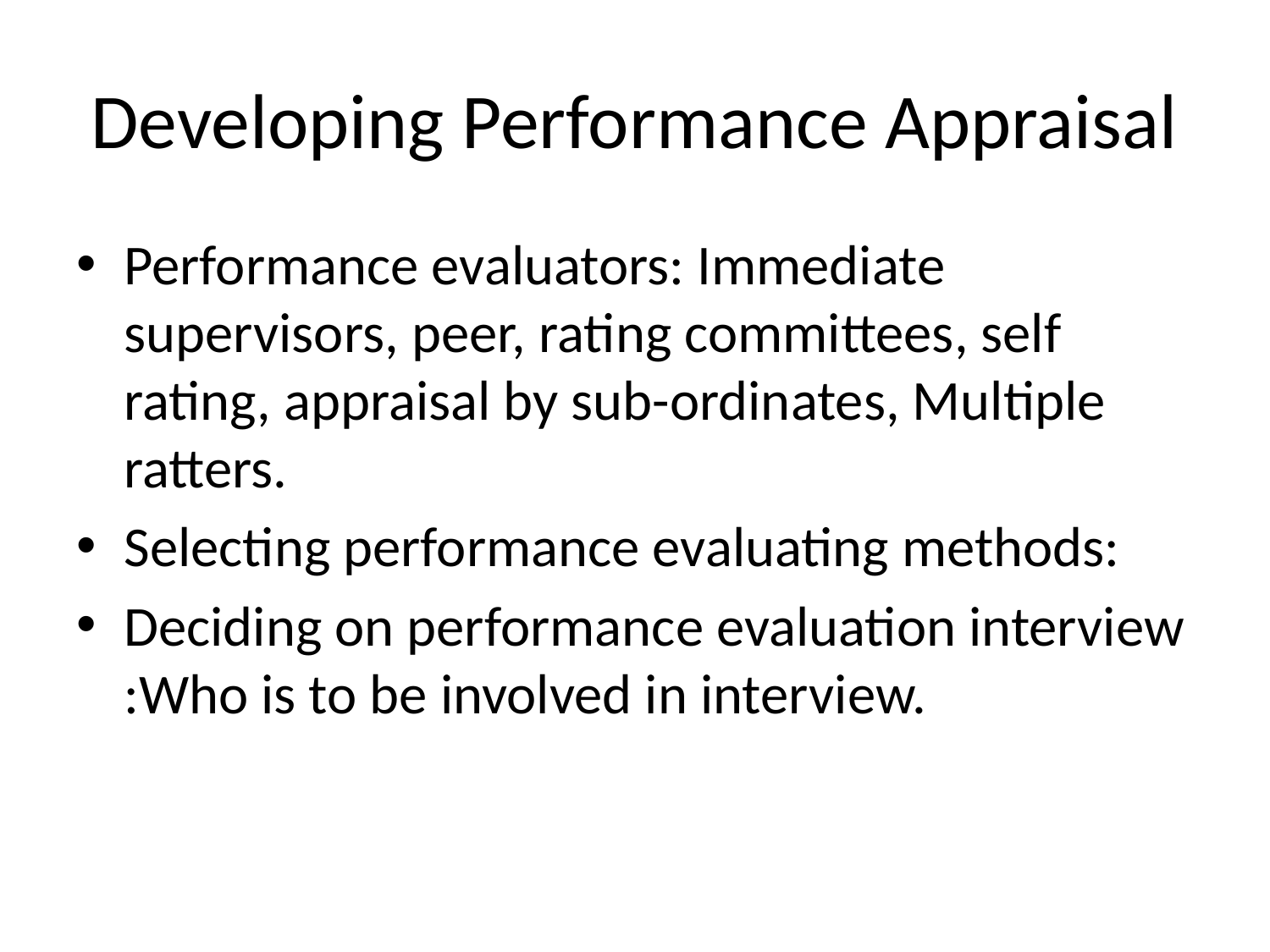

# Developing Performance Appraisal
Performance evaluators: Immediate supervisors, peer, rating committees, self rating, appraisal by sub-ordinates, Multiple ratters.
Selecting performance evaluating methods:
Deciding on performance evaluation interview :Who is to be involved in interview.